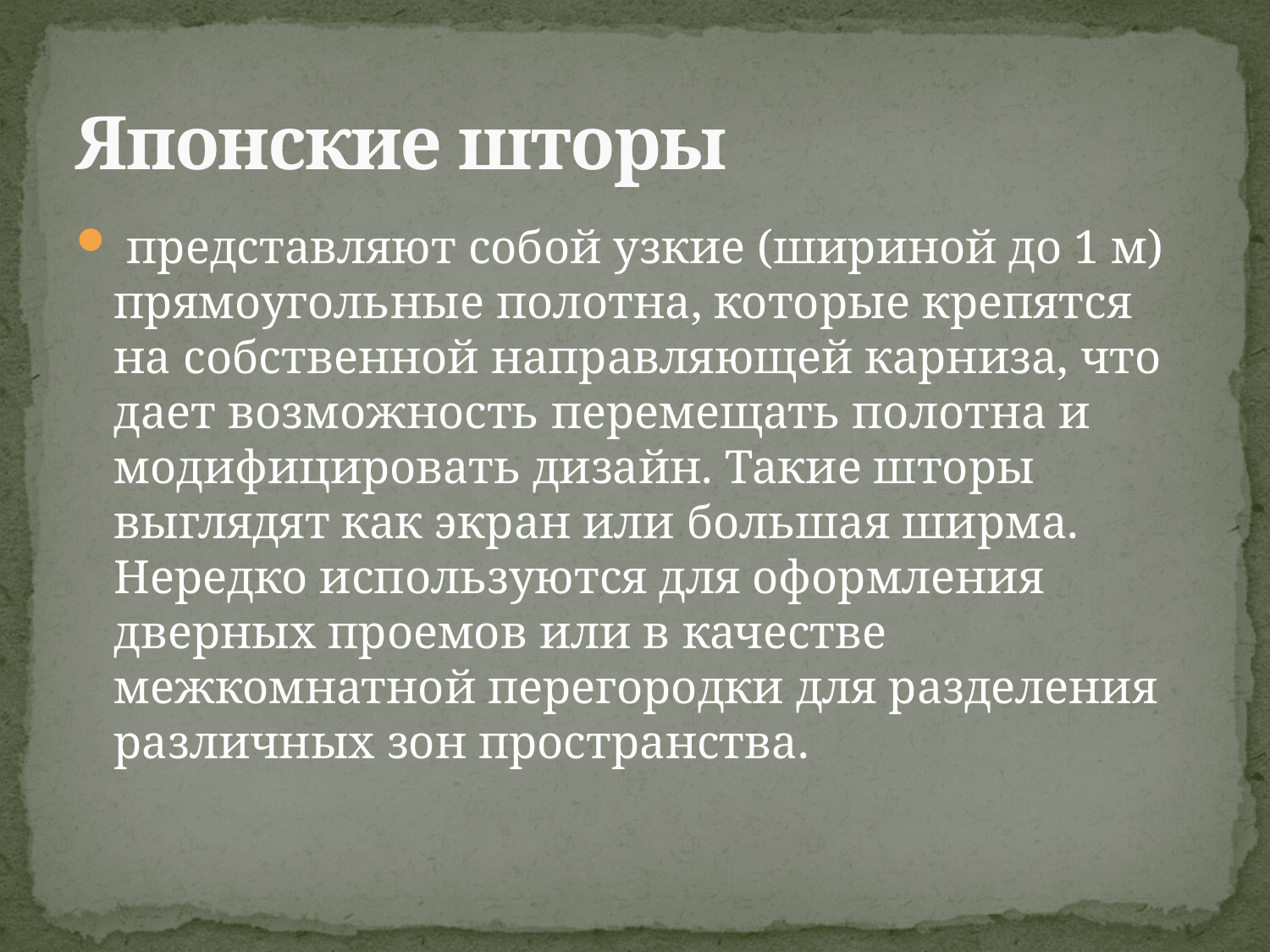

# Японские шторы
 представляют собой узкие (шириной до 1 м) прямоугольные полотна, которые крепятся на собственной направляющей карниза, что дает возможность перемещать полотна и модифицировать дизайн. Такие шторы выглядят как экран или большая ширма. Нередко используются для оформления дверных проемов или в качестве межкомнатной перегородки для разделения различных зон пространства.